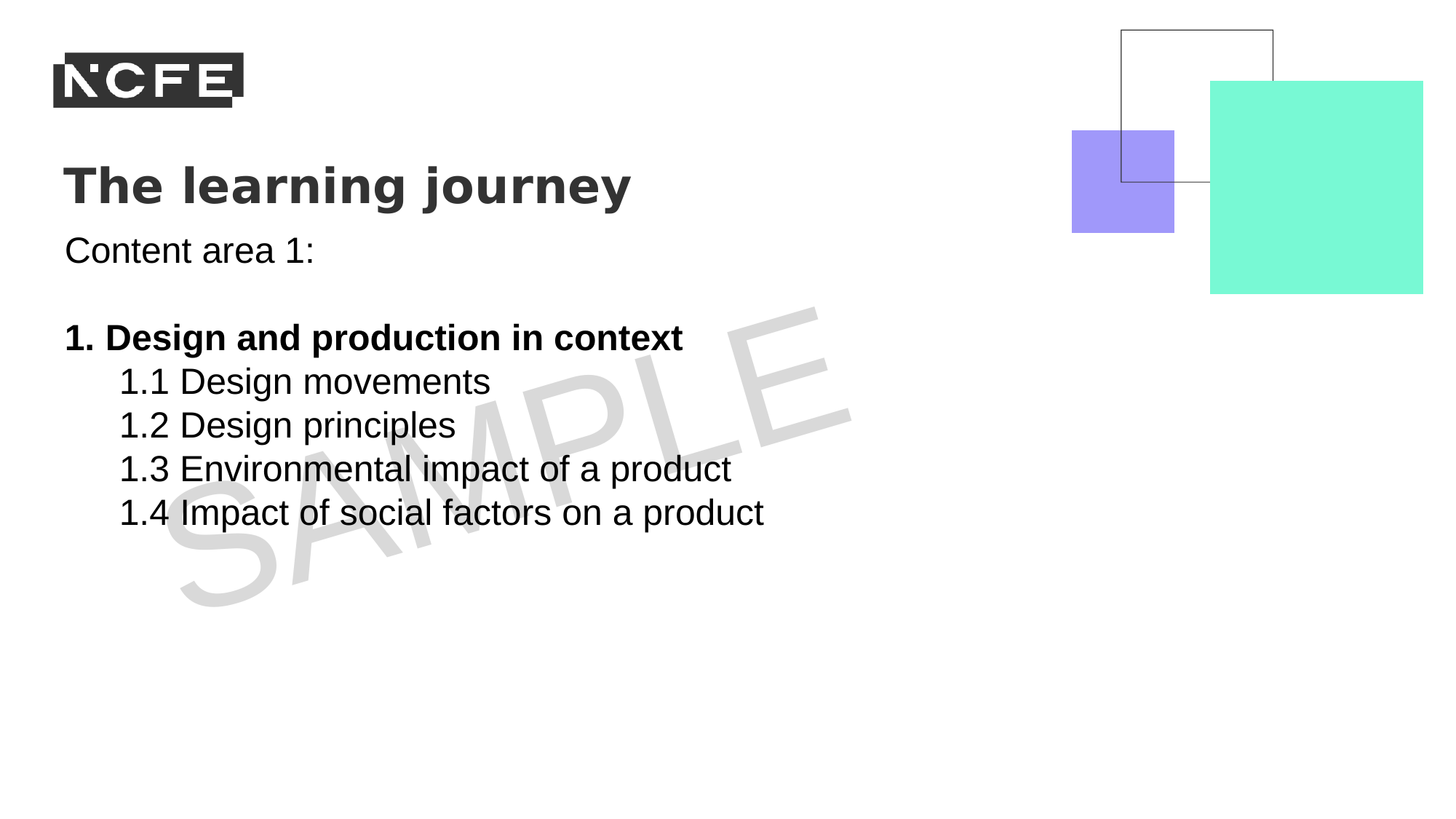

The learning journey
Content area 1:

Design and production in context
1.1 Design movements
1.2 Design principles
1.3 Environmental impact of a product
1.4 Impact of social factors on a product

00 minutes